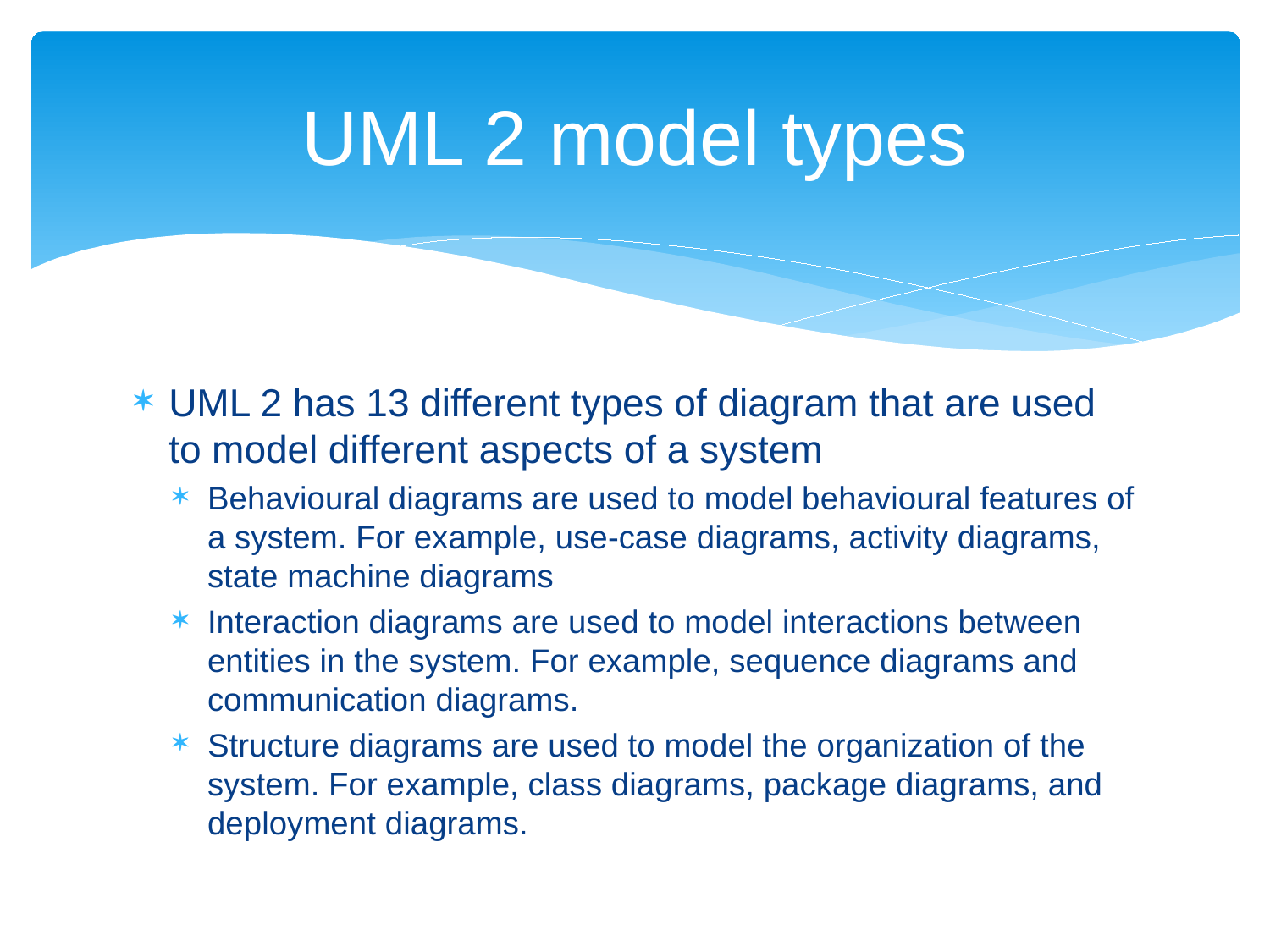

# UML 2 model types
UML 2 has 13 different types of diagram that are used to model different aspects of a system
Behavioural diagrams are used to model behavioural features of a system. For example, use-case diagrams, activity diagrams, state machine diagrams
Interaction diagrams are used to model interactions between entities in the system. For example, sequence diagrams and communication diagrams.
Structure diagrams are used to model the organization of the system. For example, class diagrams, package diagrams, and deployment diagrams.